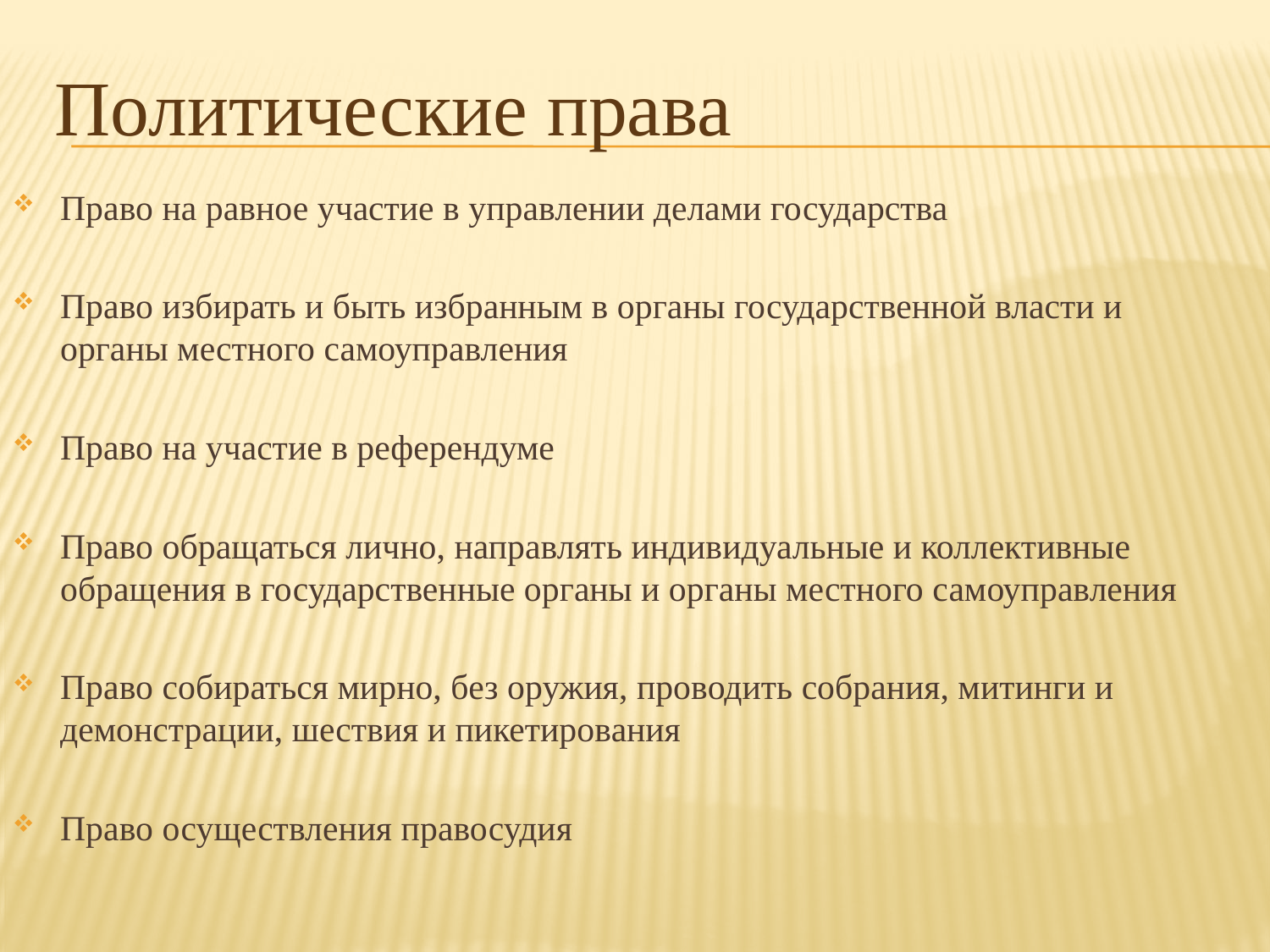

# Политические права
Право на равное участие в управлении делами государства

Право избирать и быть избранным в органы государственной власти и органы местного самоуправления

Право на участие в референдуме

Право обращаться лично, направлять индивидуальные и коллективные обращения в государственные органы и органы местного самоуправления

Право собираться мирно, без оружия, проводить собрания, митинги и демонстрации, шествия и пикетирования

Право осуществления правосудия